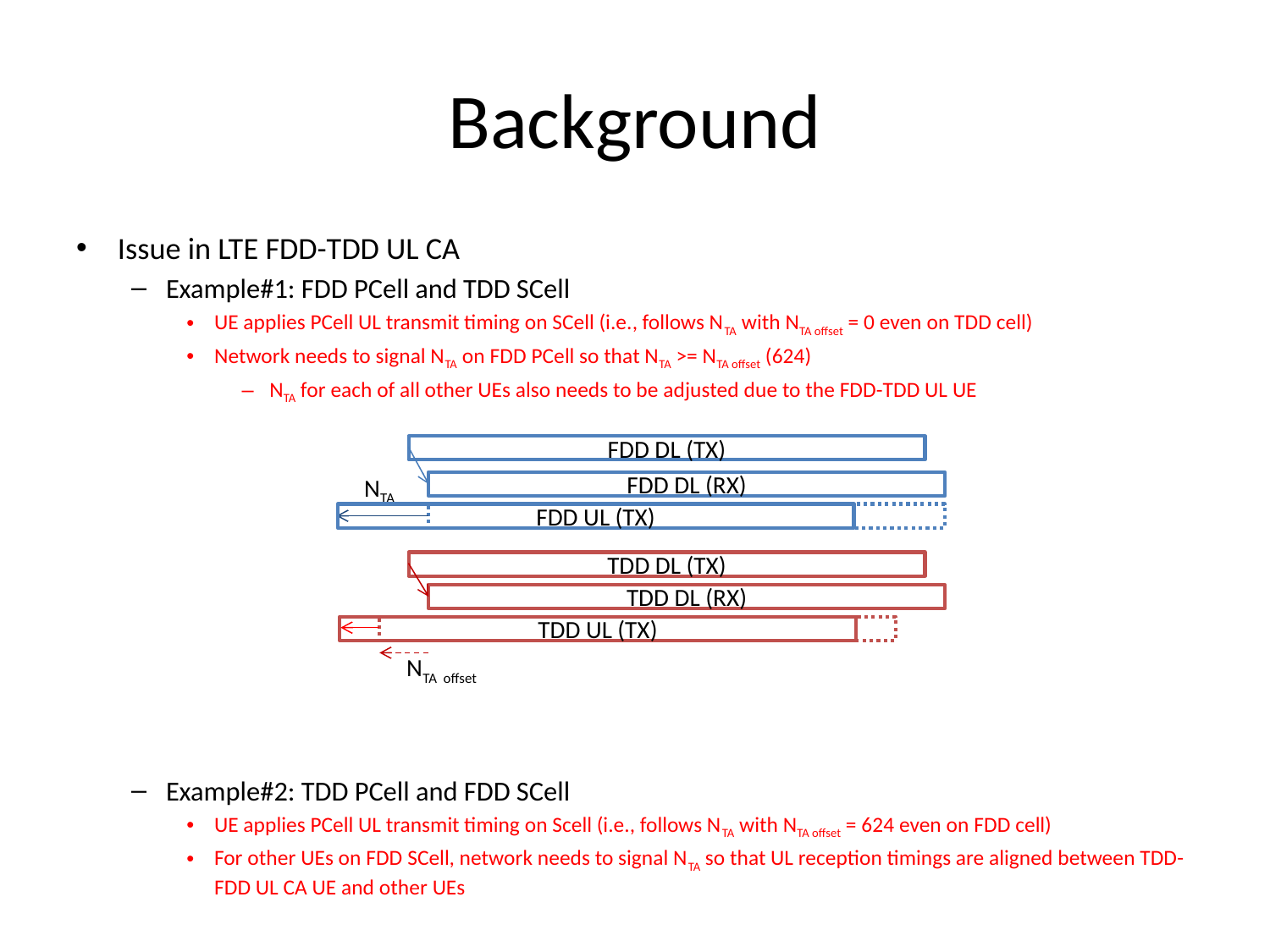

# Background
Issue in LTE FDD-TDD UL CA
Example#1: FDD PCell and TDD SCell
UE applies PCell UL transmit timing on SCell (i.e., follows NTA with NTA offset = 0 even on TDD cell)
Network needs to signal NTA on FDD PCell so that NTA >= NTA offset (624)
NTA for each of all other UEs also needs to be adjusted due to the FDD-TDD UL UE

Example#2: TDD PCell and FDD SCell
UE applies PCell UL transmit timing on Scell (i.e., follows NTA with NTA offset = 624 even on FDD cell)
For other UEs on FDD SCell, network needs to signal NTA so that UL reception timings are aligned between TDD-FDD UL CA UE and other UEs
FDD DL (TX)
NTA
FDD DL (RX)
FDD UL (TX)

TDD DL (TX)
TDD DL (RX)
TDD UL (TX)

NTA  offset